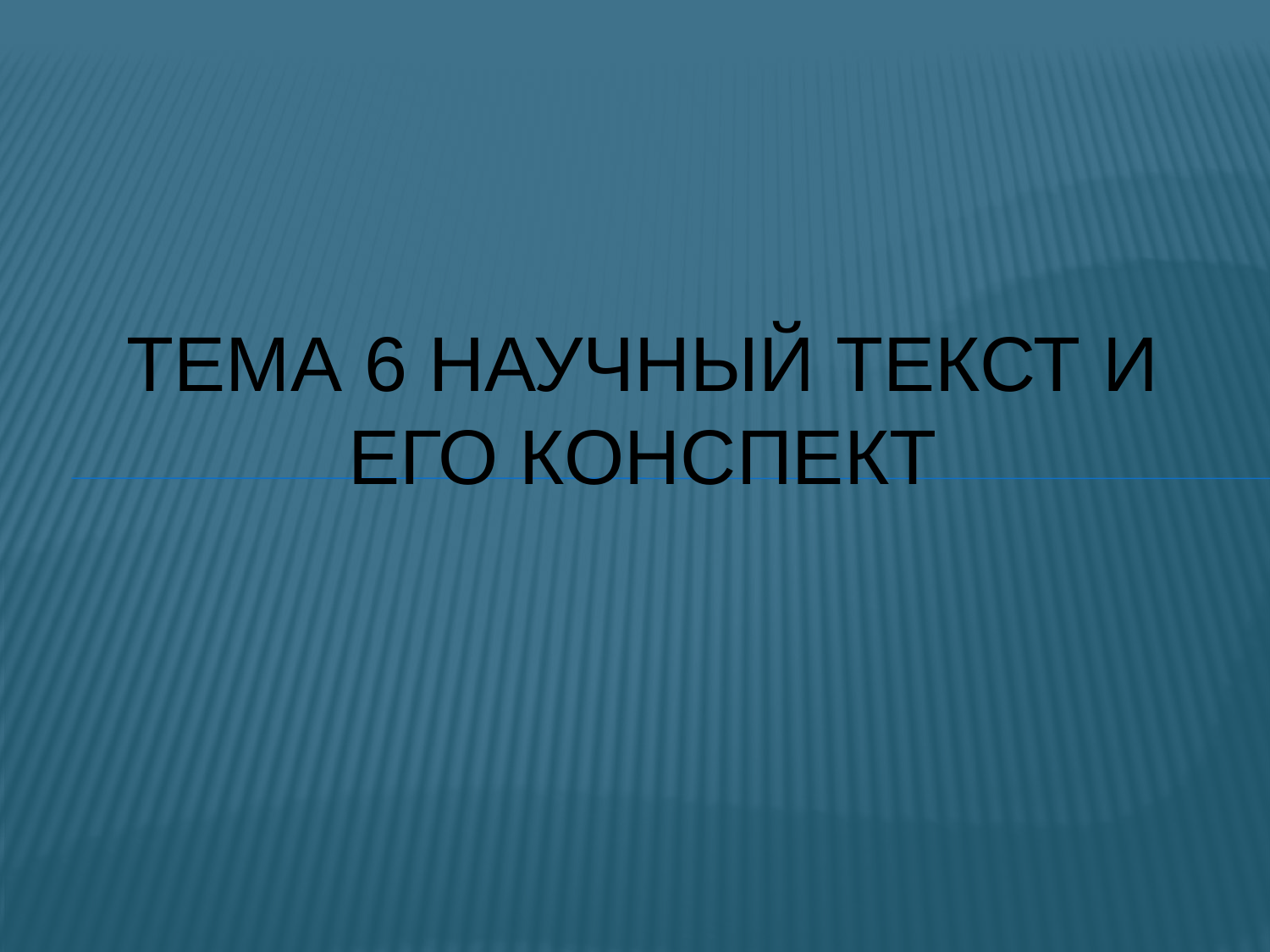

# Тема 6 Научный текст и его конспект